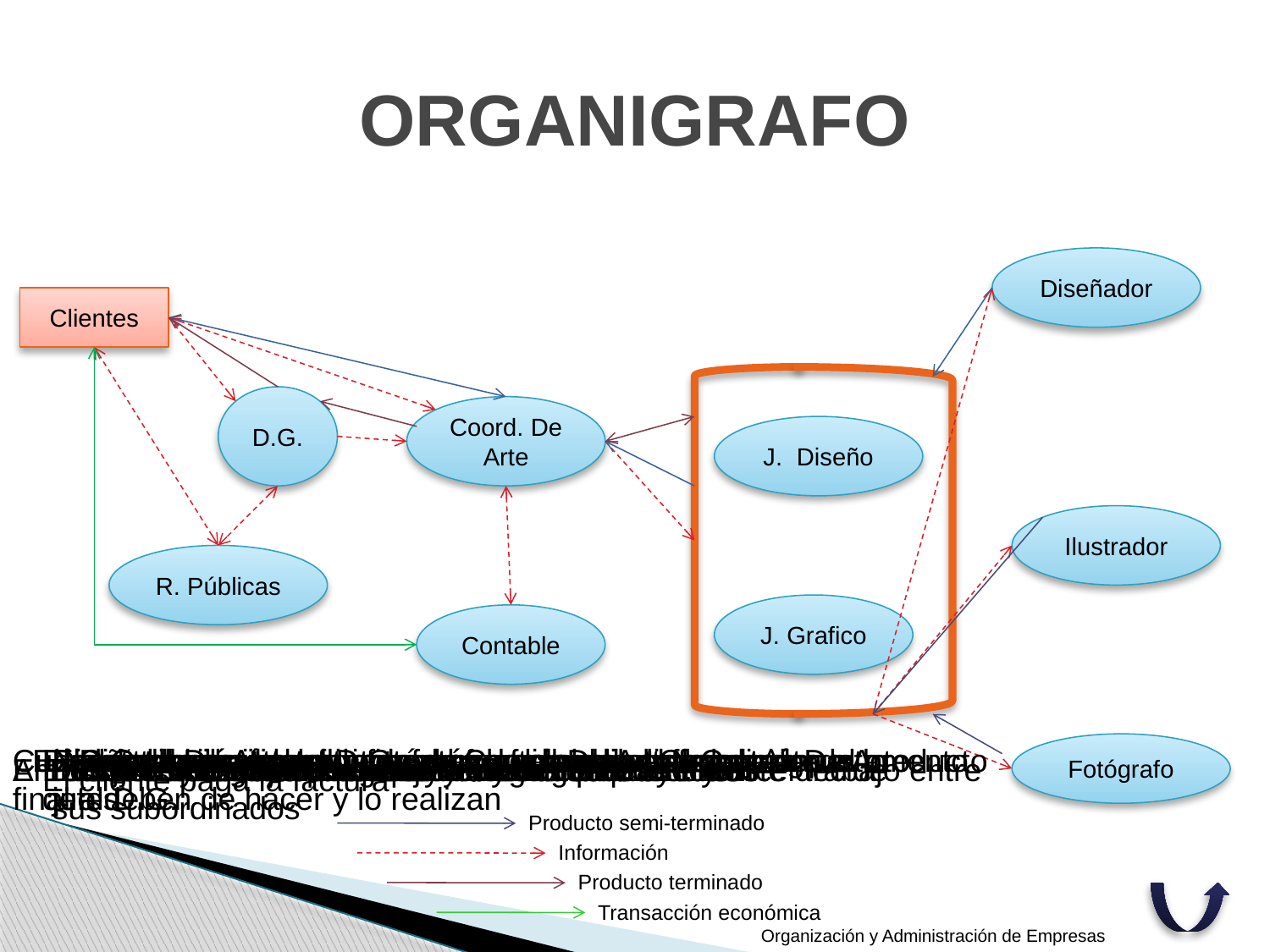

# ORGANIGRAFO
Diseñador
Clientes

D.G.
Coord. De Arte
J.  Diseño
Ilustrador
R. Públicas
J. Grafico
Contable
Cuando todo está terminado, el Coord. De Arte le entrega el producto final al D.G.
El contable emite la factura de venta al cliente
El cliente pide un servicio
El D.G. evalúa el proyecto y se lo manda al Coord. Arte
El Coord. De Arte entrega el proyecto a los jefes de departamento
Diseñador, ilustrador y fotógrafo reciben la información de lo que deben de hacer y lo realizan
El relaciones p. y el D.G. se coordinan mutuamente
El contable cotiza el proyecto y lo devuelve al Coord. De Arte
Diseñadores, ilustrador y fotógrafo le dan el trabajo a sus jefes
Fotógrafo
Ambos jefes trabajan en conjunto y compactan todo
El D.G. le entrega el producto final al cliente
El cliente y el relaciones publicas negocian
El Coord. De Arte lo revisa y se lo muestra al cliente
El Coord. De Arte desglosa y analiza el proyecto
Los jefes de departamento deciden como distribuir el trabajo entre sus subordinados
El Coord. De Arte informa al cliente del coste y este decide
Si no está de acuerdo…
El cliente le confirma o no si le gusta el resultado
El cliente paga la factura
Producto semi-terminado

Información
Producto terminado

Transacción económica
Organización y Administración de Empresas